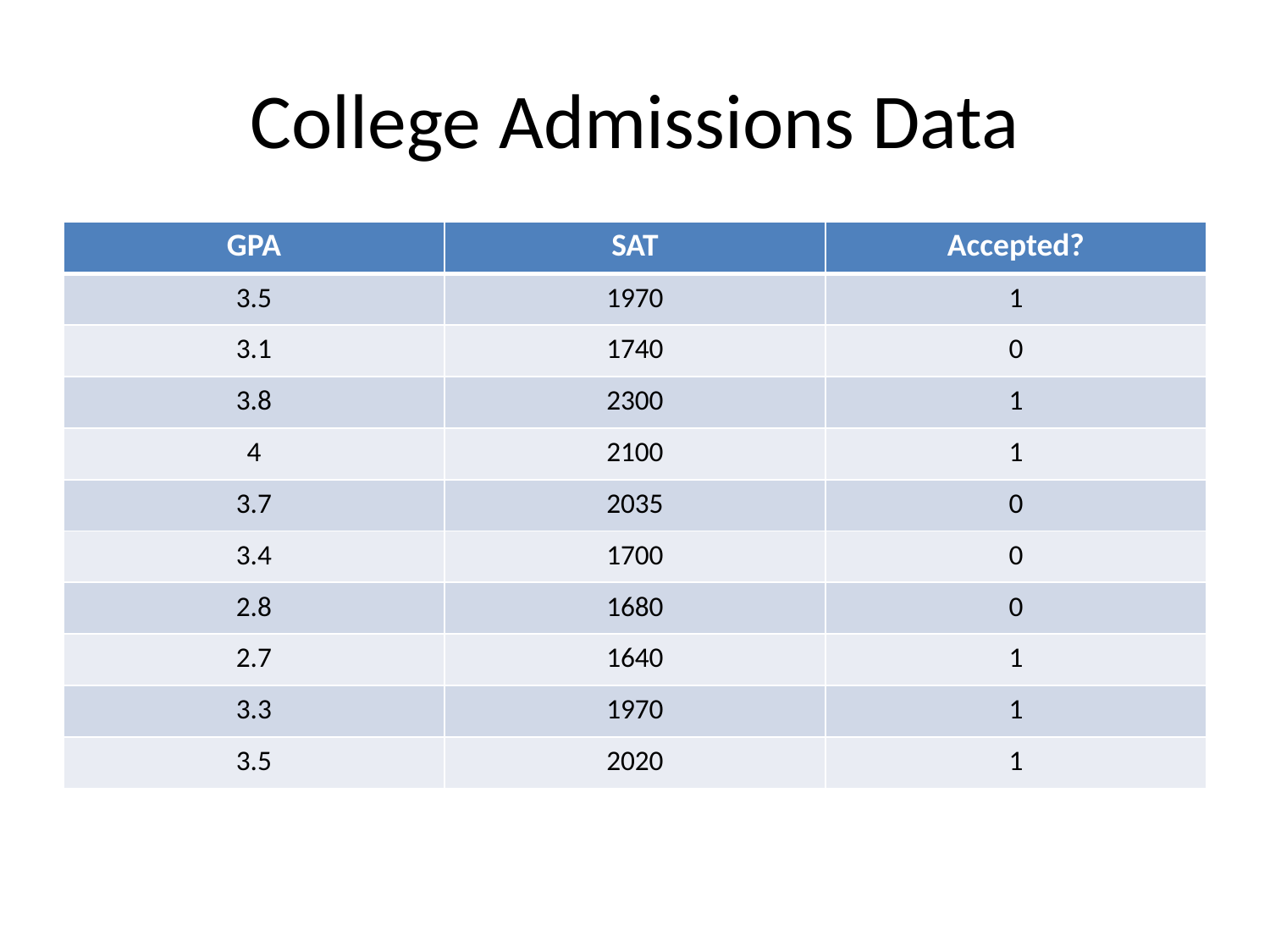

# College Admissions Data
| GPA | SAT | Accepted? |
| --- | --- | --- |
| 3.5 | 1970 | 1 |
| 3.1 | 1740 | 0 |
| 3.8 | 2300 | 1 |
| 4 | 2100 | 1 |
| 3.7 | 2035 | 0 |
| 3.4 | 1700 | 0 |
| 2.8 | 1680 | 0 |
| 2.7 | 1640 | 1 |
| 3.3 | 1970 | 1 |
| 3.5 | 2020 | 1 |